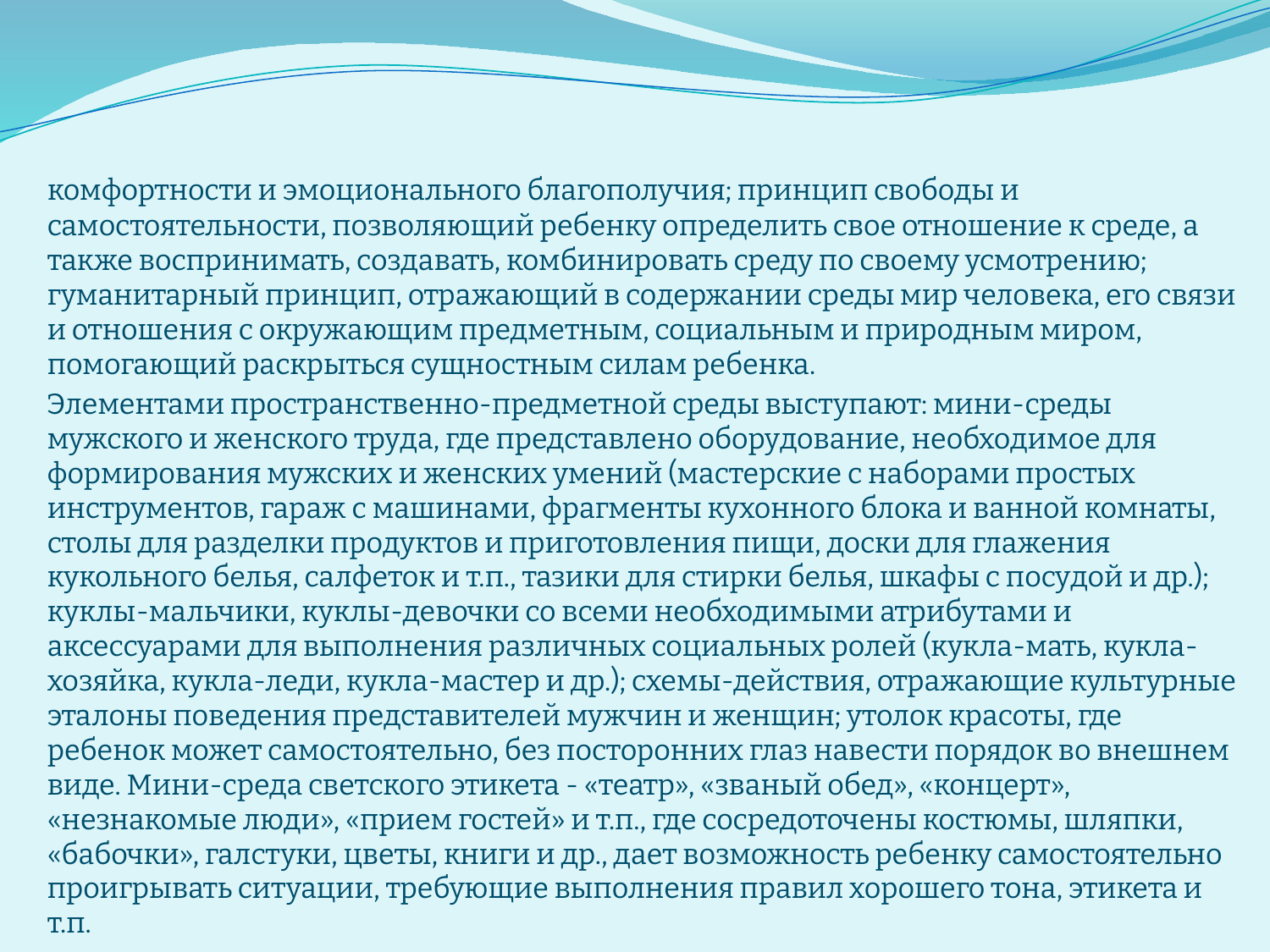

комфортности и эмоционального благополучия; принцип свободы и самостоятельности, позволяющий ребенку определить свое отношение к среде, а также воспринимать, создавать, комбинировать среду по своему усмотрению; гуманитарный принцип, отражающий в содержании среды мир человека, его связи и отношения с окружающим предметным, социальным и природным миром, помогающий раскрыться сущностным силам ребенка.
      Элементами пространственно-предметной среды выступают: мини-среды мужского и женского труда, где представлено оборудование, необходимое для формирования мужских и женских умений (мастерские с наборами простых инструментов, гараж с машинами, фрагменты кухонного блока и ванной комнаты, столы для разделки продуктов и приготовления пищи, доски для глажения кукольного белья, салфеток и т.п., тазики для стирки белья, шкафы с посудой и др.); куклы-мальчики, куклы-девочки со всеми необходимыми атрибутами и аксессуарами для выполнения различных социальных ролей (кукла-мать, кукла-хозяйка, кукла-леди, кукла-мастер и др.); схемы-действия, отражающие культурные эталоны поведения представителей мужчин и женщин; утолок красоты, где ребенок может самостоятельно, без посторонних глаз навести порядок во внешнем виде. Мини-среда светского этикета - «театр», «званый обед», «концерт», «незнакомые люди», «прием гостей» и т.п., где сосредоточены костюмы, шляпки, «бабочки», галстуки, цветы, книги и др., дает возможность ребенку самостоятельно проигрывать ситуации, требующие выполнения правил хорошего тона, этикета и т.п.